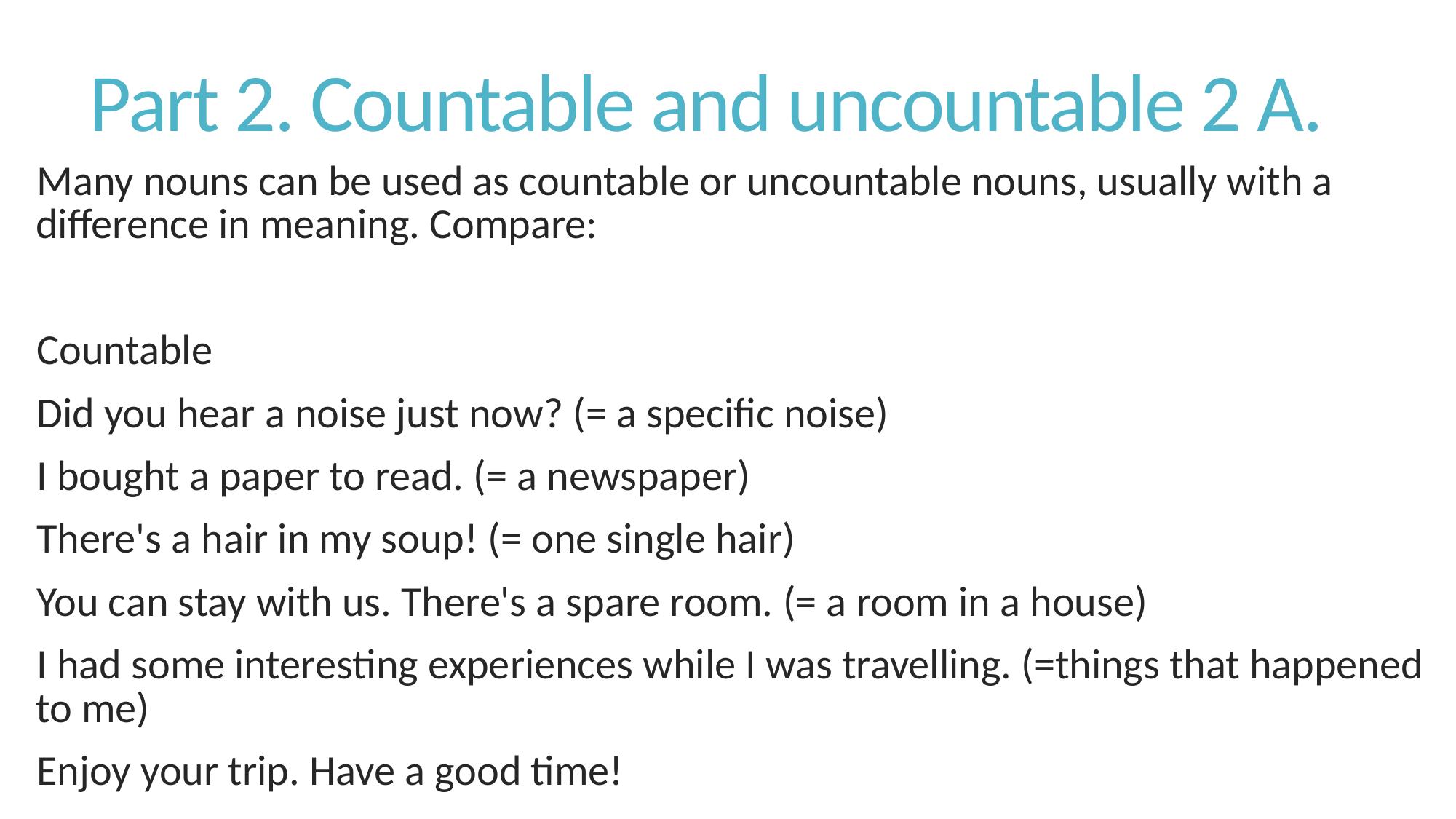

# Part 2. Countable and uncountable 2 A.
Many nouns can be used as countable or uncountable nouns, usually with a difference in meaning. Compare:

Countable
Did you hear a noise just now? (= a specific noise)
I bought a paper to read. (= a newspaper)
There's a hair in my soup! (= one single hair)
You can stay with us. There's a spare room. (= a room in a house)
I had some interesting experiences while I was travelling. (=things that happened to me)
Enjoy your trip. Have a good time!